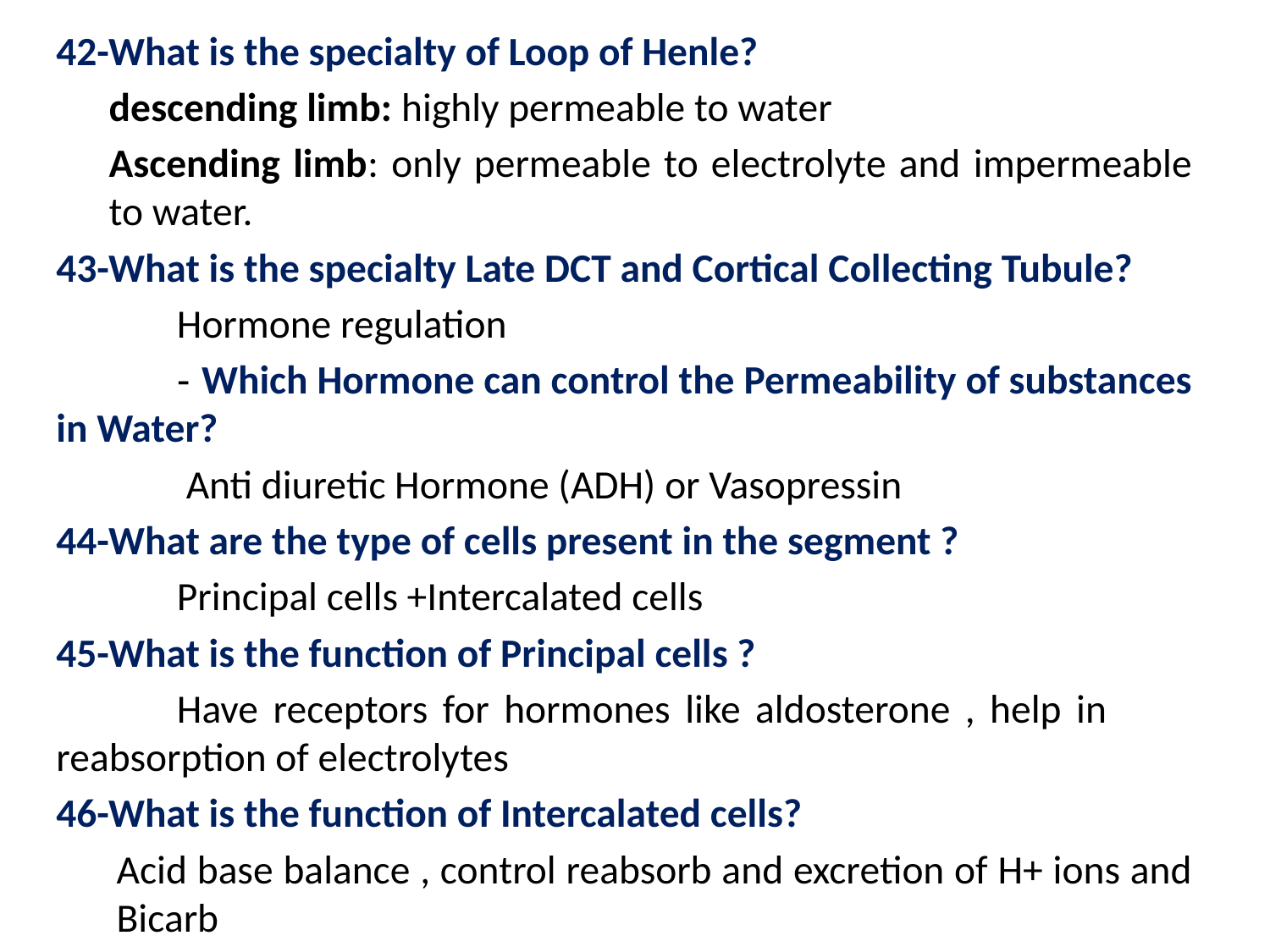

42-What is the specialty of Loop of Henle?
descending limb: highly permeable to water
Ascending limb: only permeable to electrolyte and impermeable to water.
43-What is the specialty Late DCT and Cortical Collecting Tubule?
	Hormone regulation
	- Which Hormone can control the Permeability of substances in Water?
	 Anti diuretic Hormone (ADH) or Vasopressin
44-What are the type of cells present in the segment ?
	Principal cells +Intercalated cells
45-What is the function of Principal cells ?
	Have receptors for hormones like aldosterone , help in 	reabsorption of electrolytes
46-What is the function of Intercalated cells?
Acid base balance , control reabsorb and excretion of H+ ions and Bicarb